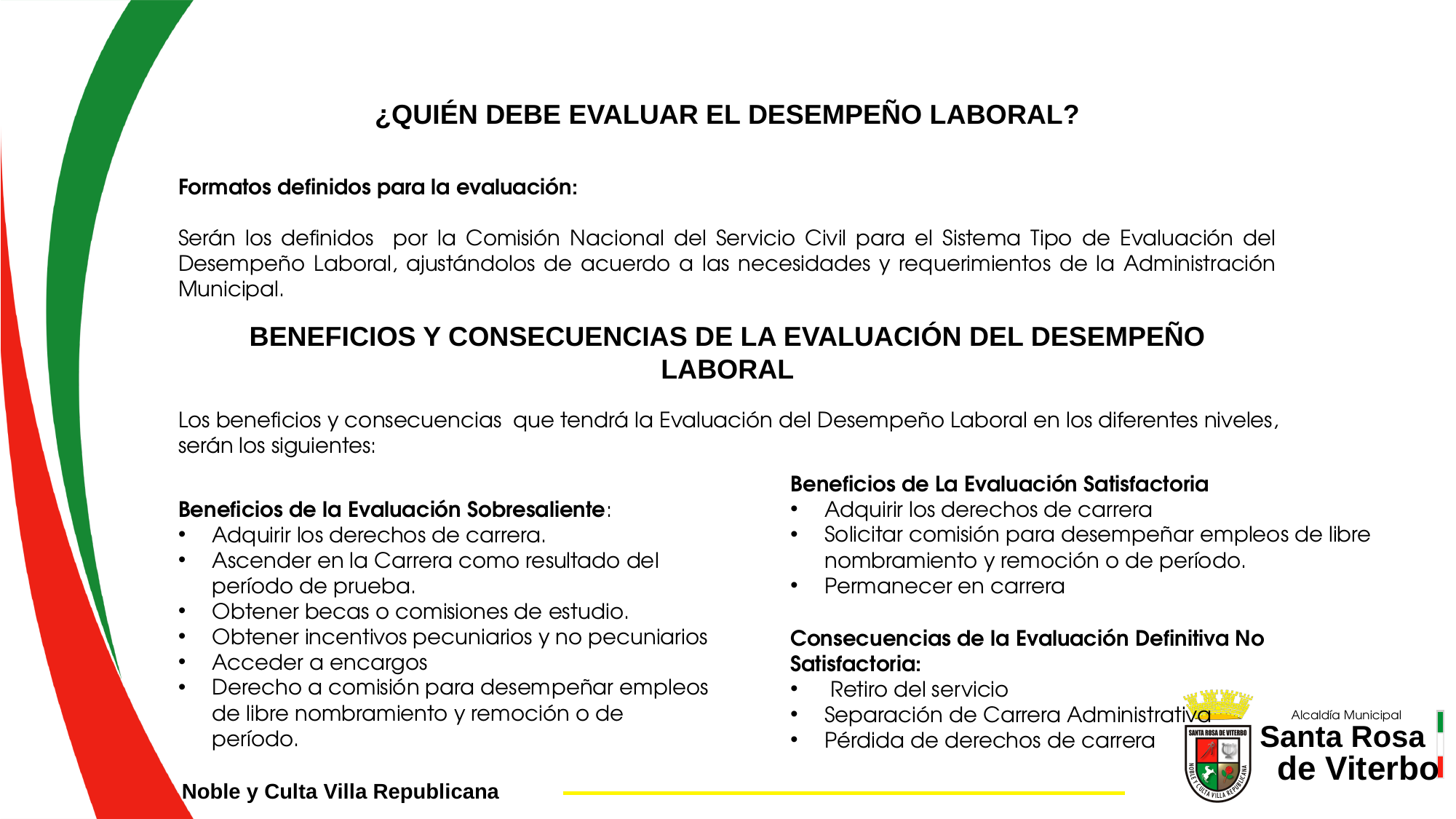

¿QUIÉN DEBE EVALUAR EL DESEMPEÑO LABORAL?
Formatos definidos para la evaluación:

Serán los definidos  por la Comisión Nacional del Servicio Civil para el Sistema Tipo de Evaluación del Desempeño Laboral, ajustándolos de acuerdo a las necesidades y requerimientos de la Administración Municipal.
BENEFICIOS Y CONSECUENCIAS DE LA EVALUACIÓN DEL DESEMPEÑO LABORAL
Los beneficios y consecuencias  que tendrá la Evaluación del Desempeño Laboral en los diferentes niveles,   serán los siguientes:
Beneficios de La Evaluación Satisfactoria
Adquirir los derechos de carrera
Solicitar comisión para desempeñar empleos de libre nombramiento y remoción o de período.
Permanecer en carrera
Beneficios de la Evaluación Sobresaliente:
Adquirir los derechos de carrera.
Ascender en la Carrera como resultado del período de prueba.
Obtener becas o comisiones de estudio.
Obtener incentivos pecuniarios y no pecuniarios
Acceder a encargos
Derecho a comisión para desempeñar empleos de libre nombramiento y remoción o de período.
Consecuencias de la Evaluación Definitiva No Satisfactoria:
 Retiro del servicio
Separación de Carrera Administrativa
Pérdida de derechos de carrera